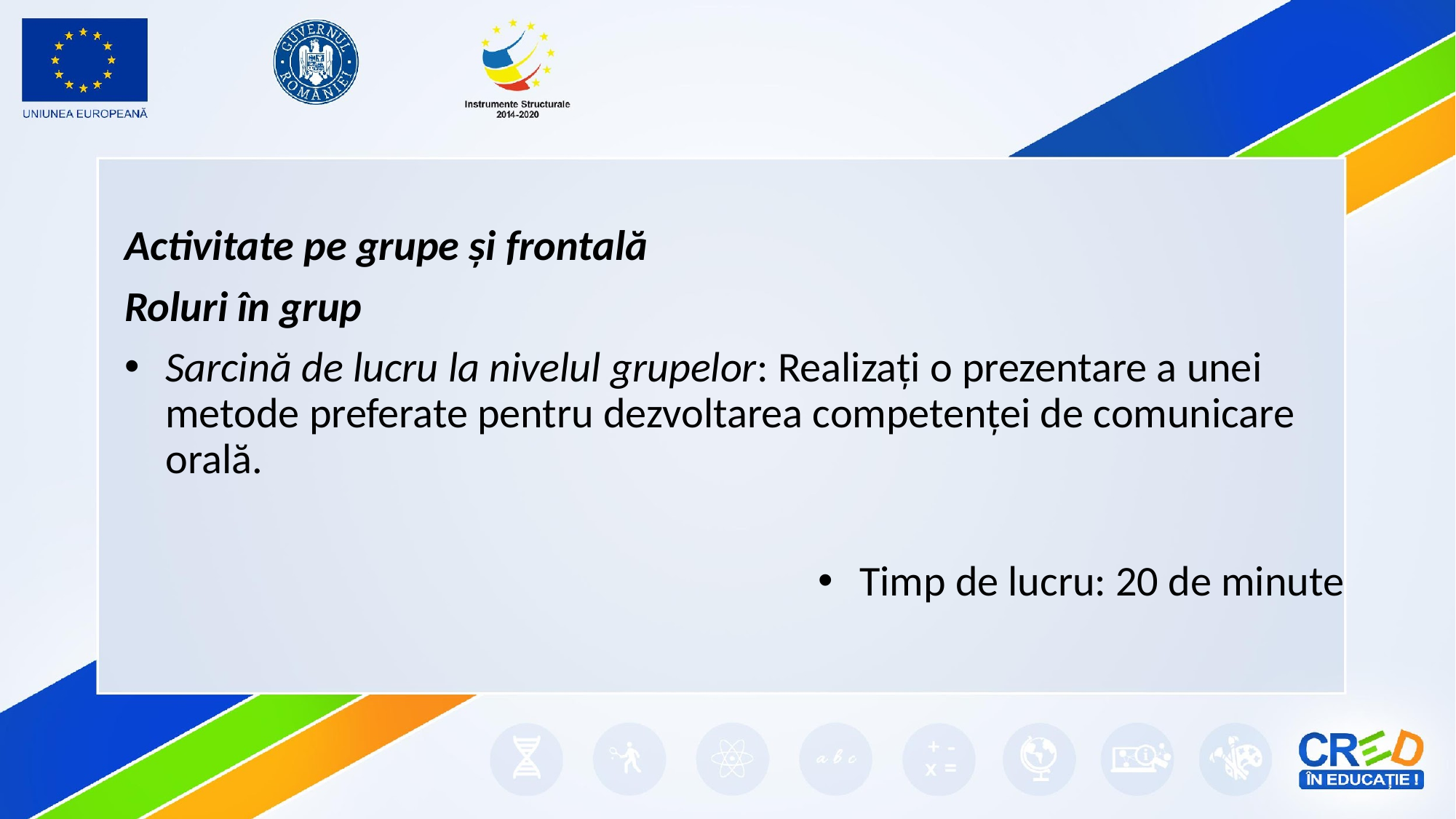

#
Activitate pe grupe și frontală
Roluri în grup
Sarcină de lucru la nivelul grupelor: Realizați o prezentare a unei metode preferate pentru dezvoltarea competenței de comunicare orală.

Timp de lucru: 20 de minute